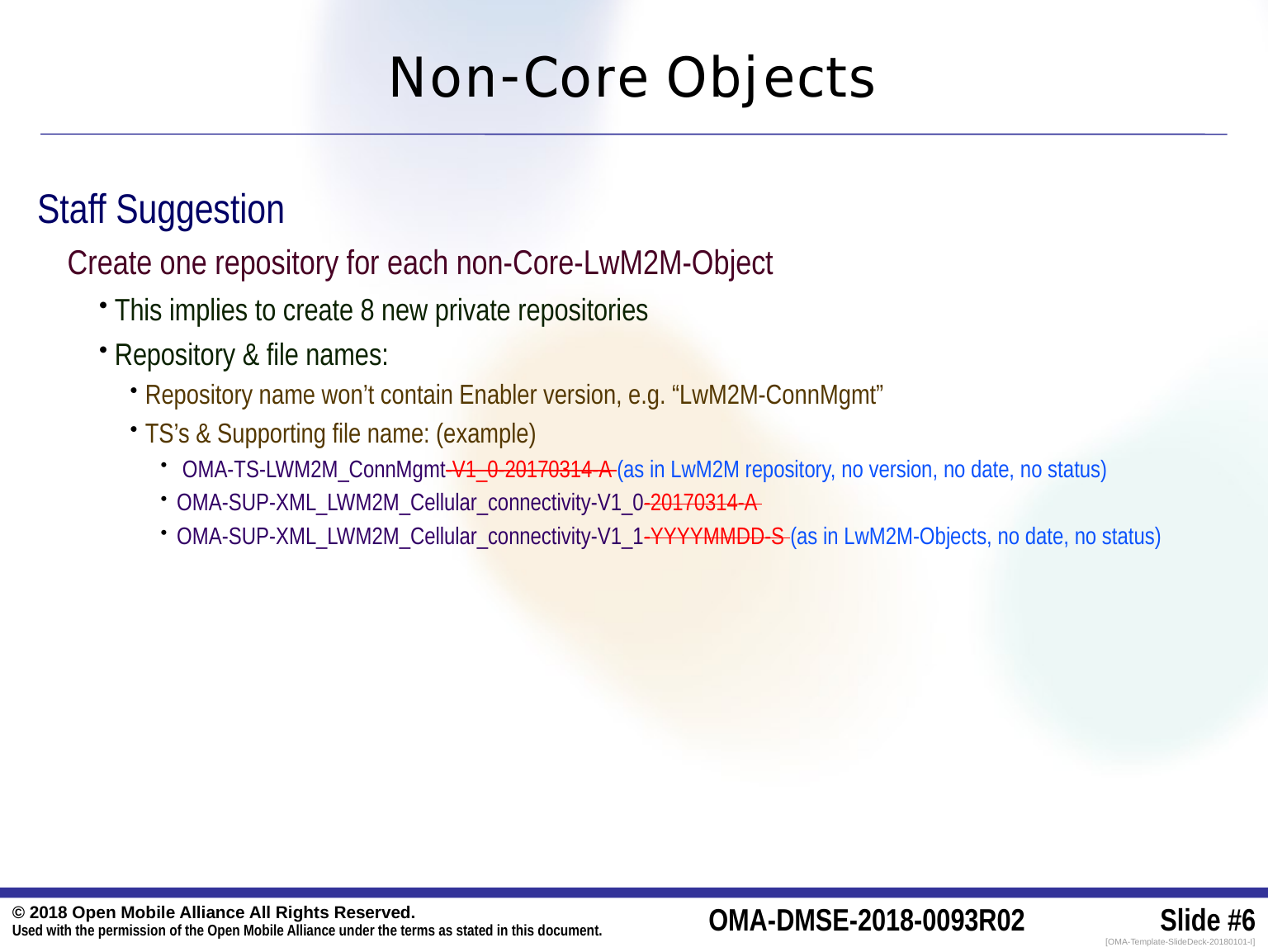

# Non-Core Objects
Staff Suggestion
Create one repository for each non-Core-LwM2M-Object
This implies to create 8 new private repositories
Repository & file names:
Repository name won’t contain Enabler version, e.g. “LwM2M-ConnMgmt”
TS’s & Supporting file name: (example)
 OMA-TS-LWM2M_ConnMgmt-V1_0-20170314-A (as in LwM2M repository, no version, no date, no status)
OMA-SUP-XML_LWM2M_Cellular_connectivity-V1_0-20170314-A
OMA-SUP-XML_LWM2M_Cellular_connectivity-V1_1-YYYYMMDD-S (as in LwM2M-Objects, no date, no status)